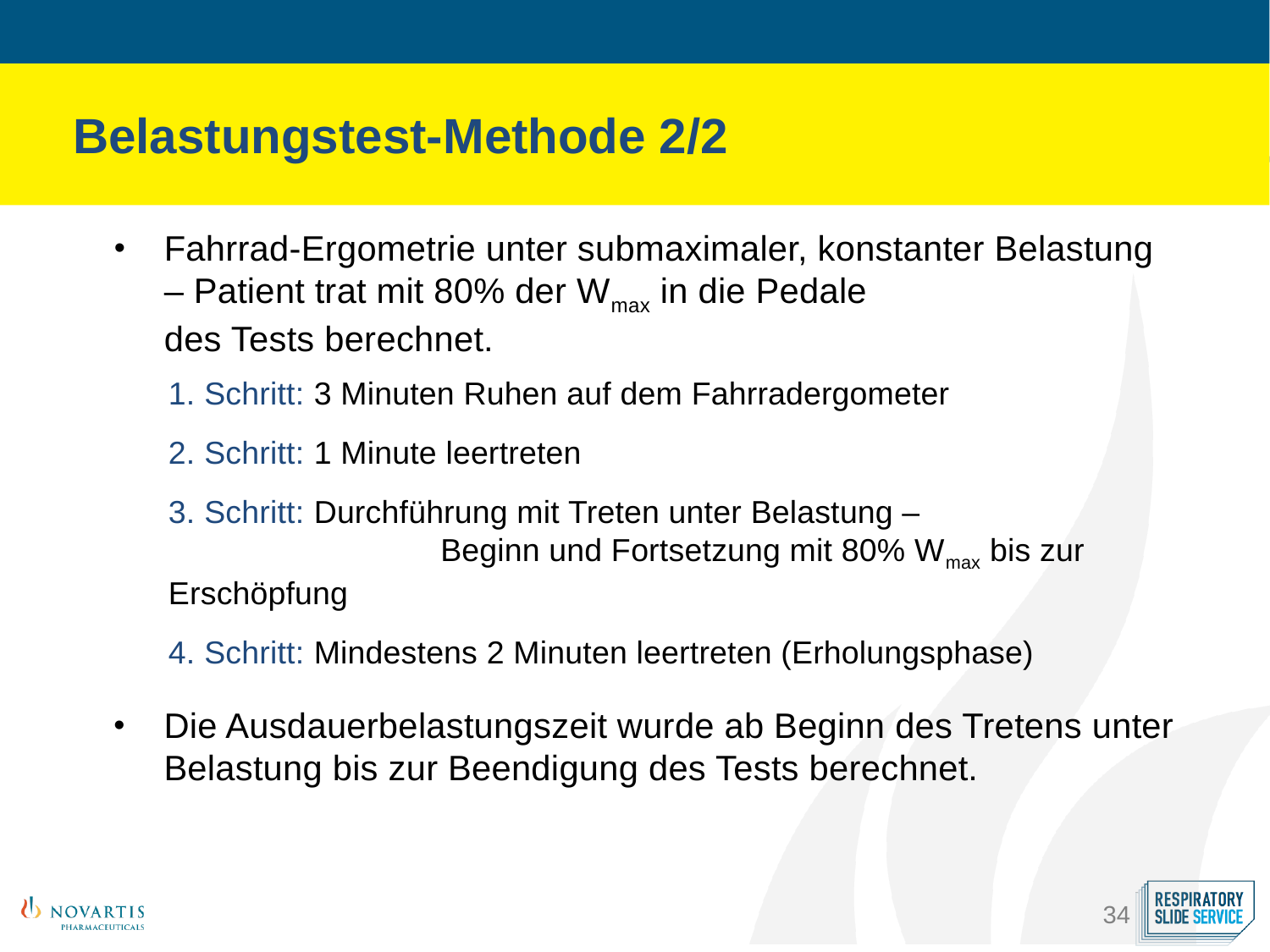

Belastungstest-Methode 2/2
Fahrrad-Ergometrie unter submaximaler, konstanter Belastung – Patient trat mit 80% der Wmax in die Pedale
des Tests berechnet.
1. Schritt: 3 Minuten Ruhen auf dem Fahrradergometer
2. Schritt: 1 Minute leertreten
3. Schritt: Durchführung mit Treten unter Belastung –
		  Beginn und Fortsetzung mit 80% Wmax bis zur Erschöpfung
4. Schritt: Mindestens 2 Minuten leertreten (Erholungsphase)
Die Ausdauerbelastungszeit wurde ab Beginn des Tretens unter Belastung bis zur Beendigung des Tests berechnet.